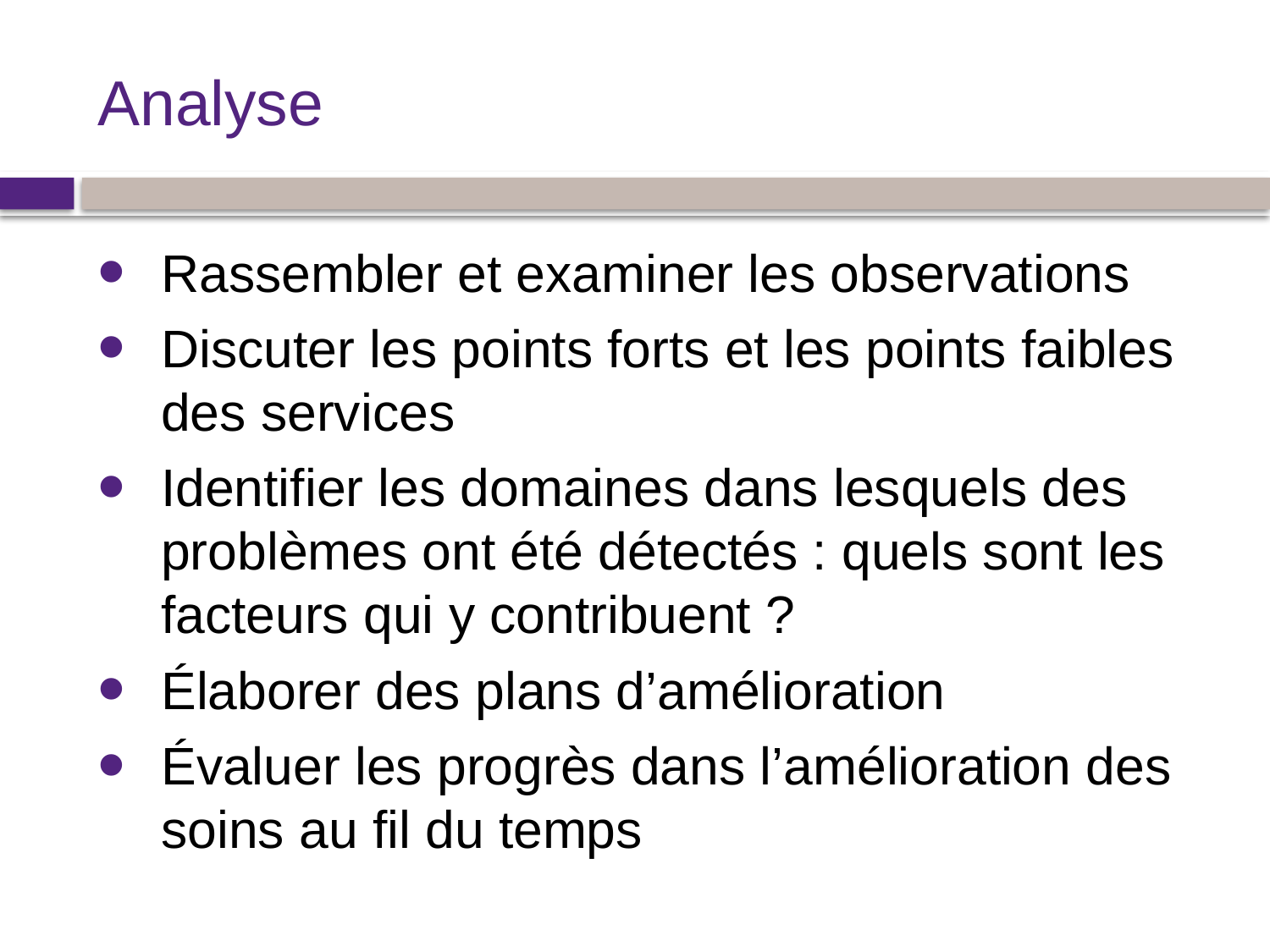

# Analyse
Rassembler et examiner les observations
Discuter les points forts et les points faibles des services
Identifier les domaines dans lesquels des problèmes ont été détectés : quels sont les facteurs qui y contribuent ?
Élaborer des plans d’amélioration
Évaluer les progrès dans l’amélioration des soins au fil du temps